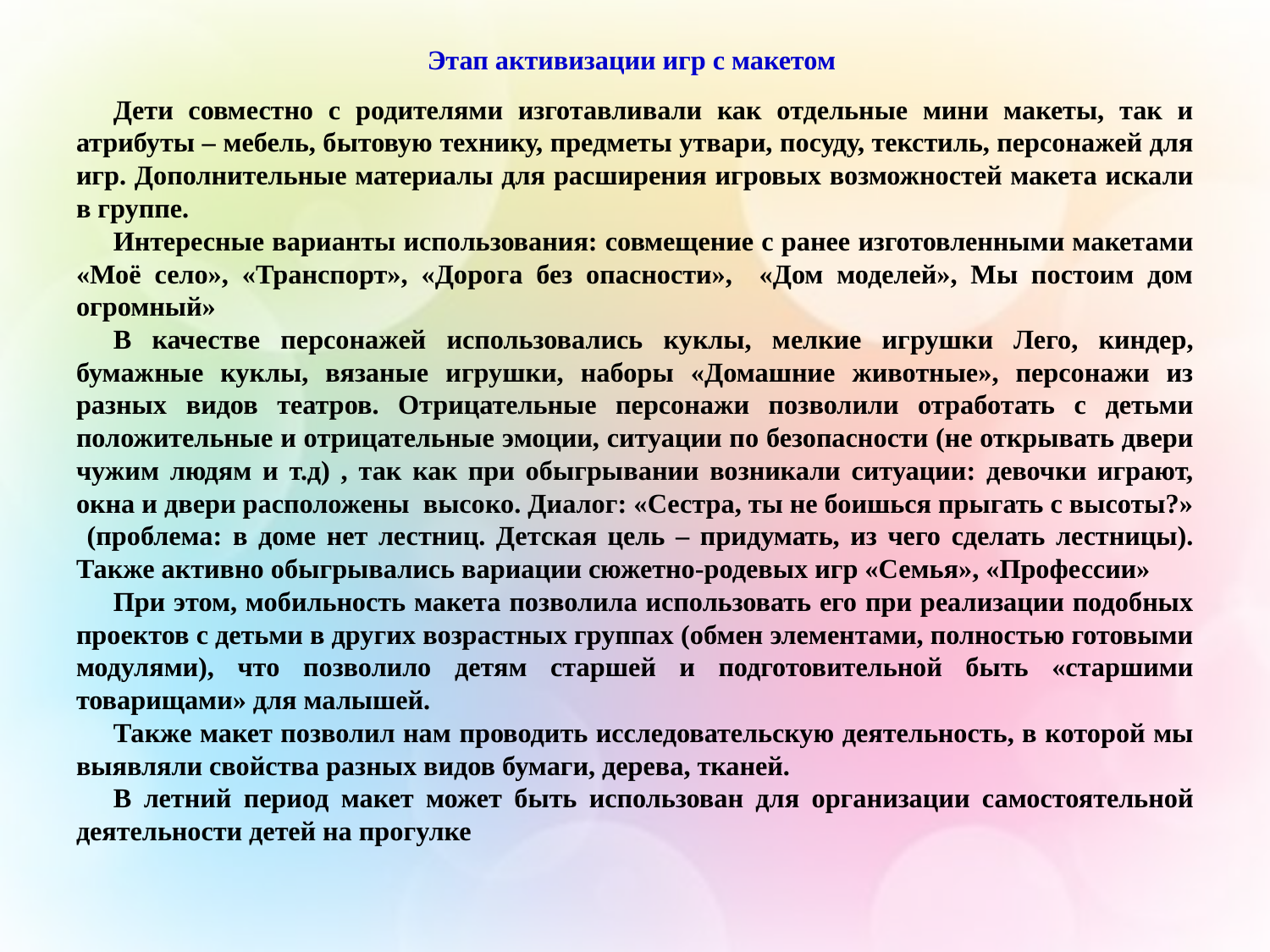

Этап активизации игр с макетом

Дети совместно с родителями изготавливали как отдельные мини макеты, так и атрибуты – мебель, бытовую технику, предметы утвари, посуду, текстиль, персонажей для игр. Дополнительные материалы для расширения игровых возможностей макета искали в группе.
Интересные варианты использования: совмещение с ранее изготовленными макетами «Моё село», «Транспорт», «Дорога без опасности»,  «Дом моделей», Мы постоим дом огромный»
В качестве персонажей использовались куклы, мелкие игрушки Лего, киндер, бумажные куклы, вязаные игрушки, наборы «Домашние животные», персонажи из разных видов театров. Отрицательные персонажи позволили отработать с детьми положительные и отрицательные эмоции, ситуации по безопасности (не открывать двери чужим людям и т.д) , так как при обыгрывании возникали ситуации: девочки играют, окна и двери расположены  высоко. Диалог: «Сестра, ты не боишься прыгать с высоты?»  (проблема: в доме нет лестниц. Детская цель – придумать, из чего сделать лестницы). Также активно обыгрывались вариации сюжетно-родевых игр «Семья», «Профессии»
При этом, мобильность макета позволила использовать его при реализации подобных проектов с детьми в других возрастных группах (обмен элементами, полностью готовыми модулями), что позволило детям старшей и подготовительной быть «старшими товарищами» для малышей.
Также макет позволил нам проводить исследовательскую деятельность, в которой мы выявляли свойства разных видов бумаги, дерева, тканей.
В летний период макет может быть использован для организации самостоятельной деятельности детей на прогулке